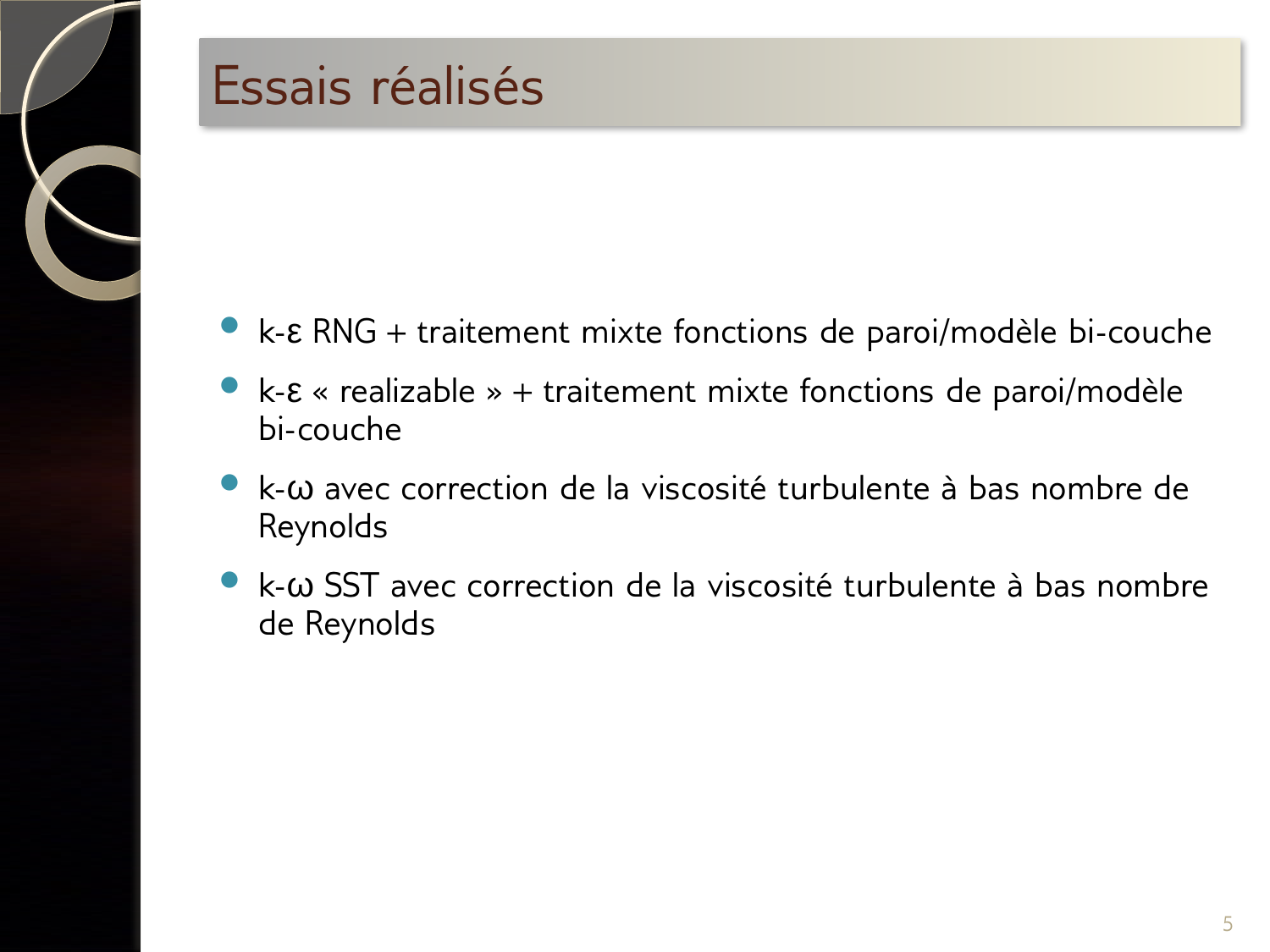

# Essais réalisés
k-ε RNG + traitement mixte fonctions de paroi/modèle bi-couche
k-ε « realizable » + traitement mixte fonctions de paroi/modèle bi-couche
k-ω avec correction de la viscosité turbulente à bas nombre de Reynolds
k-ω SST avec correction de la viscosité turbulente à bas nombre de Reynolds
5